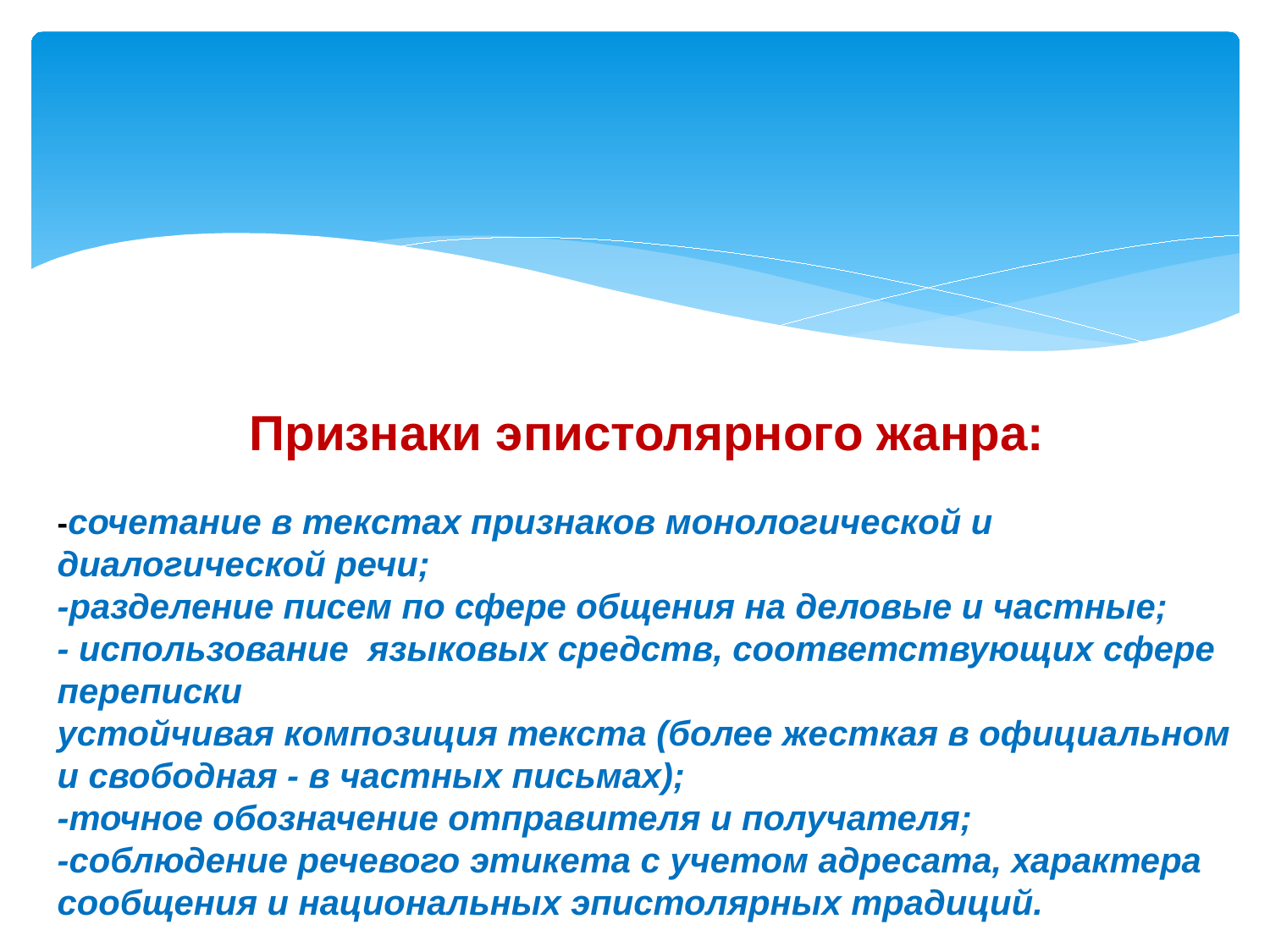

Признаки эпистолярного жанра:

-сочетание в текстах признаков монологической и диалогической речи;
-разделение писем по сфере общения на деловые и частные;
- использование  языковых средств, соответствующих сфере переписки
устойчивая композиция текста (более жесткая в официальном и свободная - в частных письмах);
-точное обозначение отправителя и получателя;
-соблюдение речевого этикета с учетом адресата, характера сообщения и национальных эпистолярных традиций.